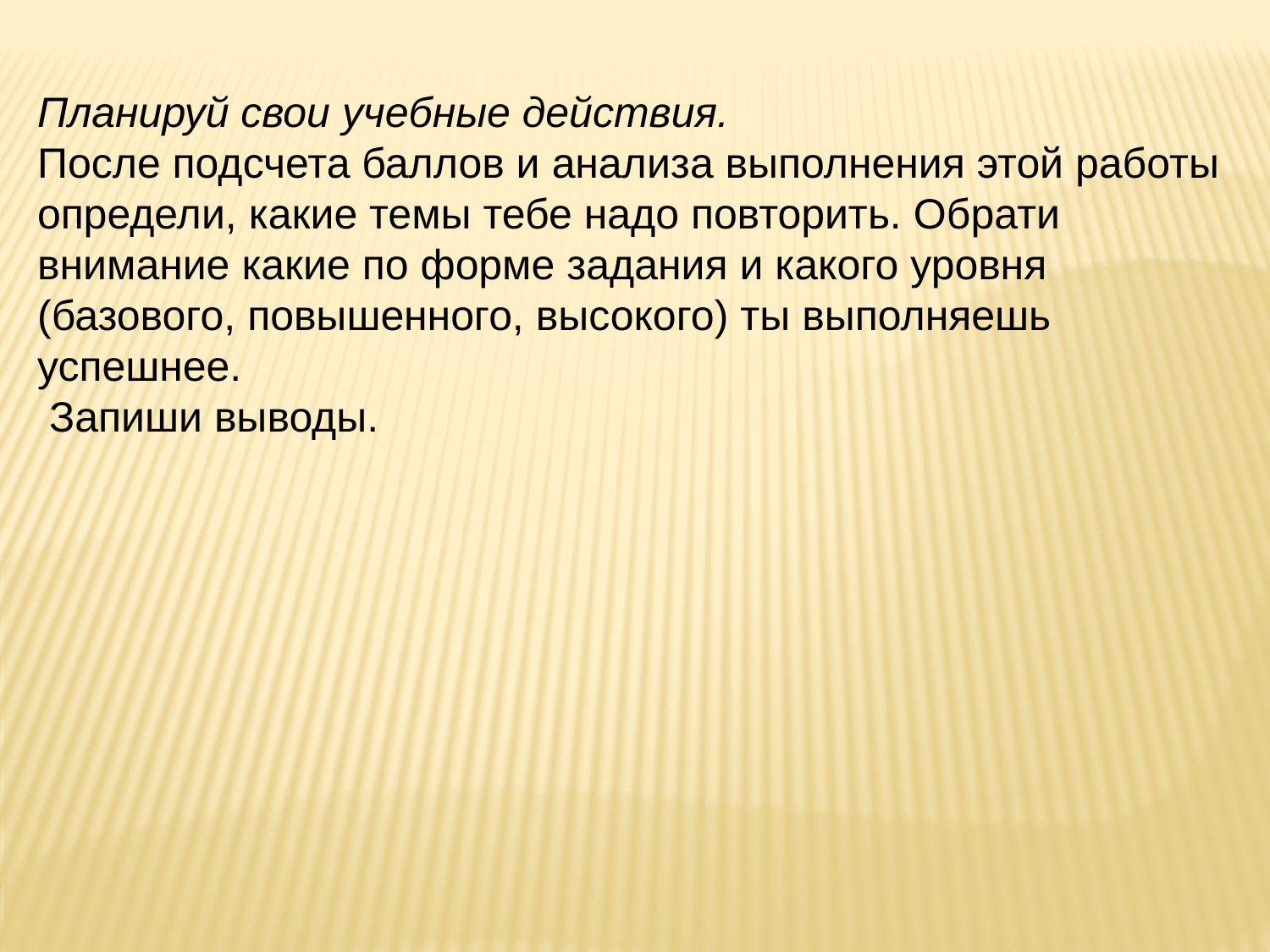

Планируй свои учебные действия.
После подсчета баллов и анализа выполнения этой работы определи, какие темы тебе надо повторить. Обрати внимание какие по форме задания и какого уровня (базового, повышенного, высокого) ты выполняешь успешнее.
 Запиши выводы.